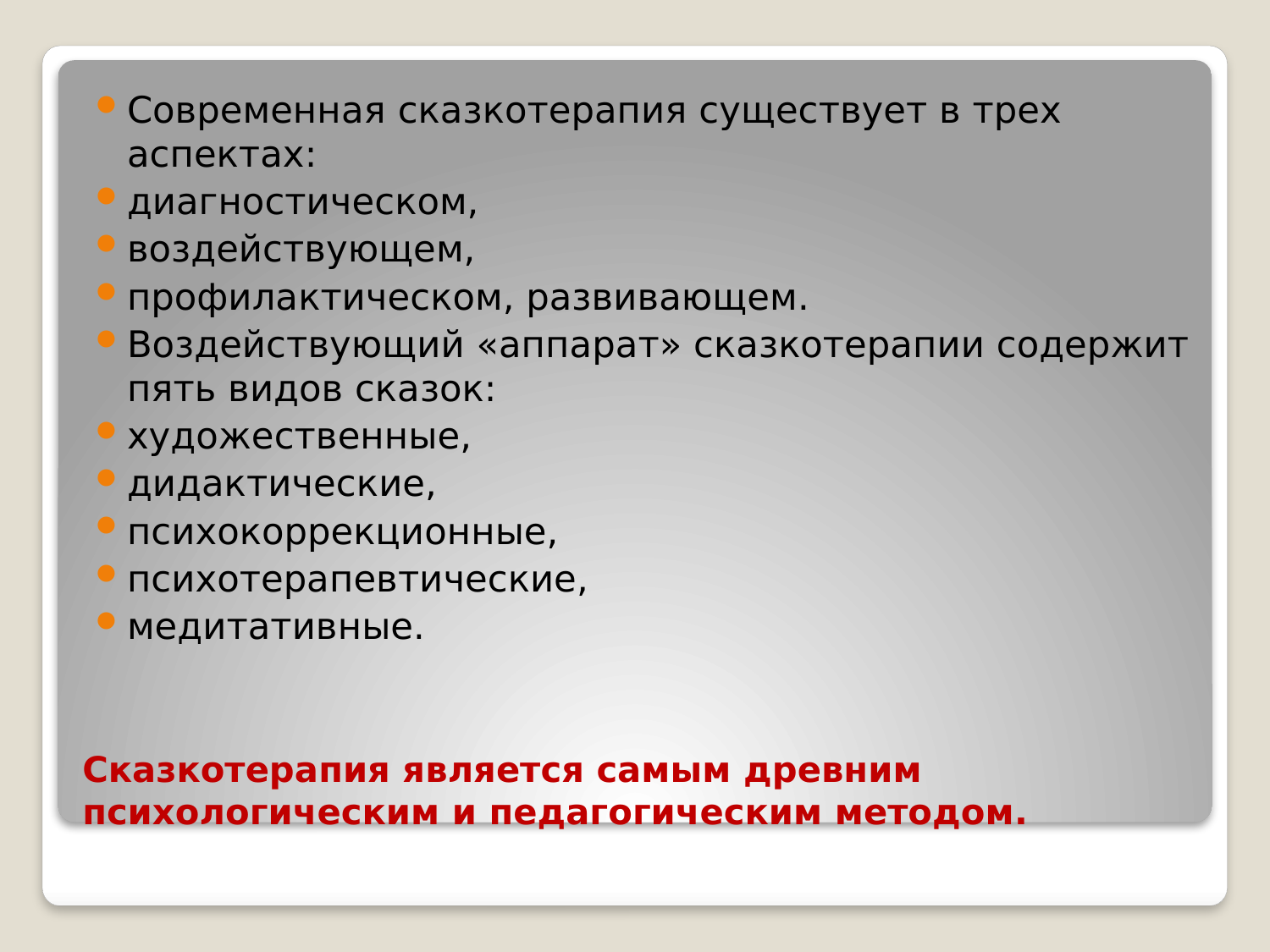

Современная сказкотерапия существует в трех аспектах:
диагностическом,
воздействующем,
профилактическом, развивающем.
Воздействующий «аппарат» сказкотерапии содержит пять видов сказок:
художественные,
дидактические,
психокоррекционные,
психотерапевтические,
медитативные.

# Сказкотерапия является самым древним психологическим и педагогическим методом.